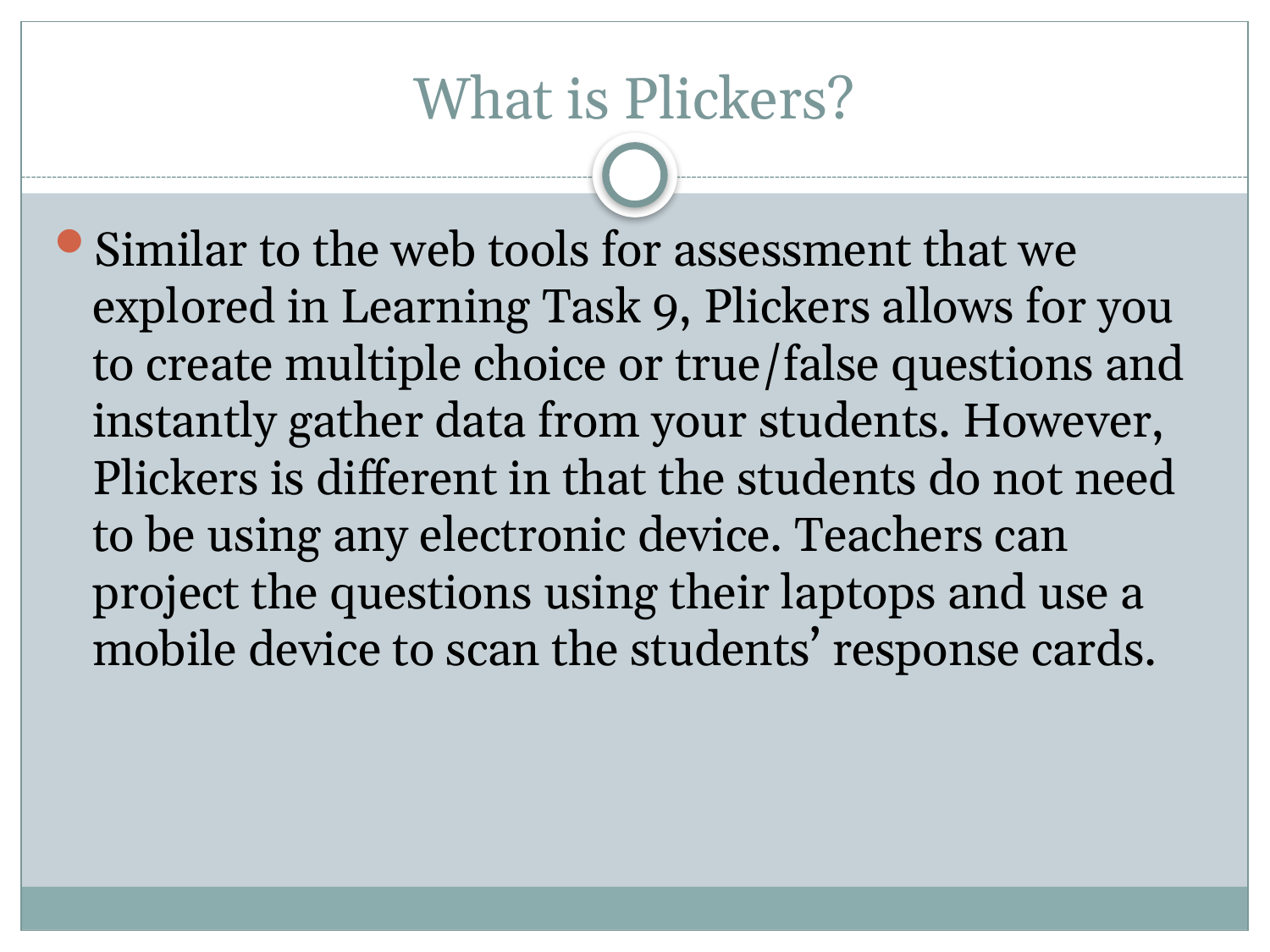

# What is Plickers?
Similar to the web tools for assessment that we explored in Learning Task 9, Plickers allows for you to create multiple choice or true/false questions and instantly gather data from your students. However, Plickers is different in that the students do not need to be using any electronic device. Teachers can project the questions using their laptops and use a mobile device to scan the students’ response cards.